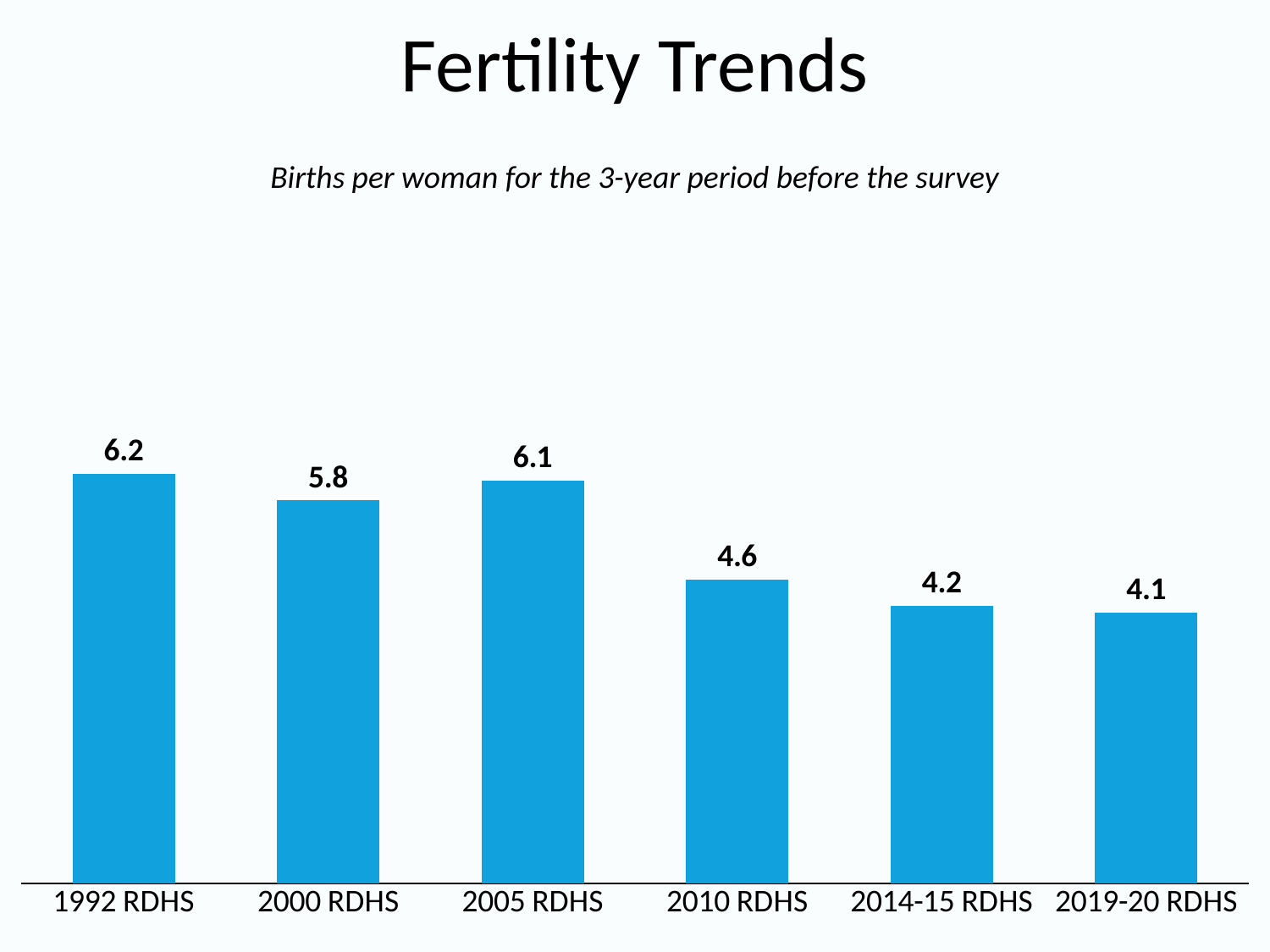

# Fertility Trends
Births per woman for the 3-year period before the survey

### Chart

| Category | Series 1 |
|---|---|
| 1992 RDHS | 6.2 |
| 2000 RDHS | 5.8 |
| 2005 RDHS | 6.1 |
| 2010 RDHS | 4.6 |
| 2014-15 RDHS | 4.2 |
| 2019-20 RDHS | 4.1 |